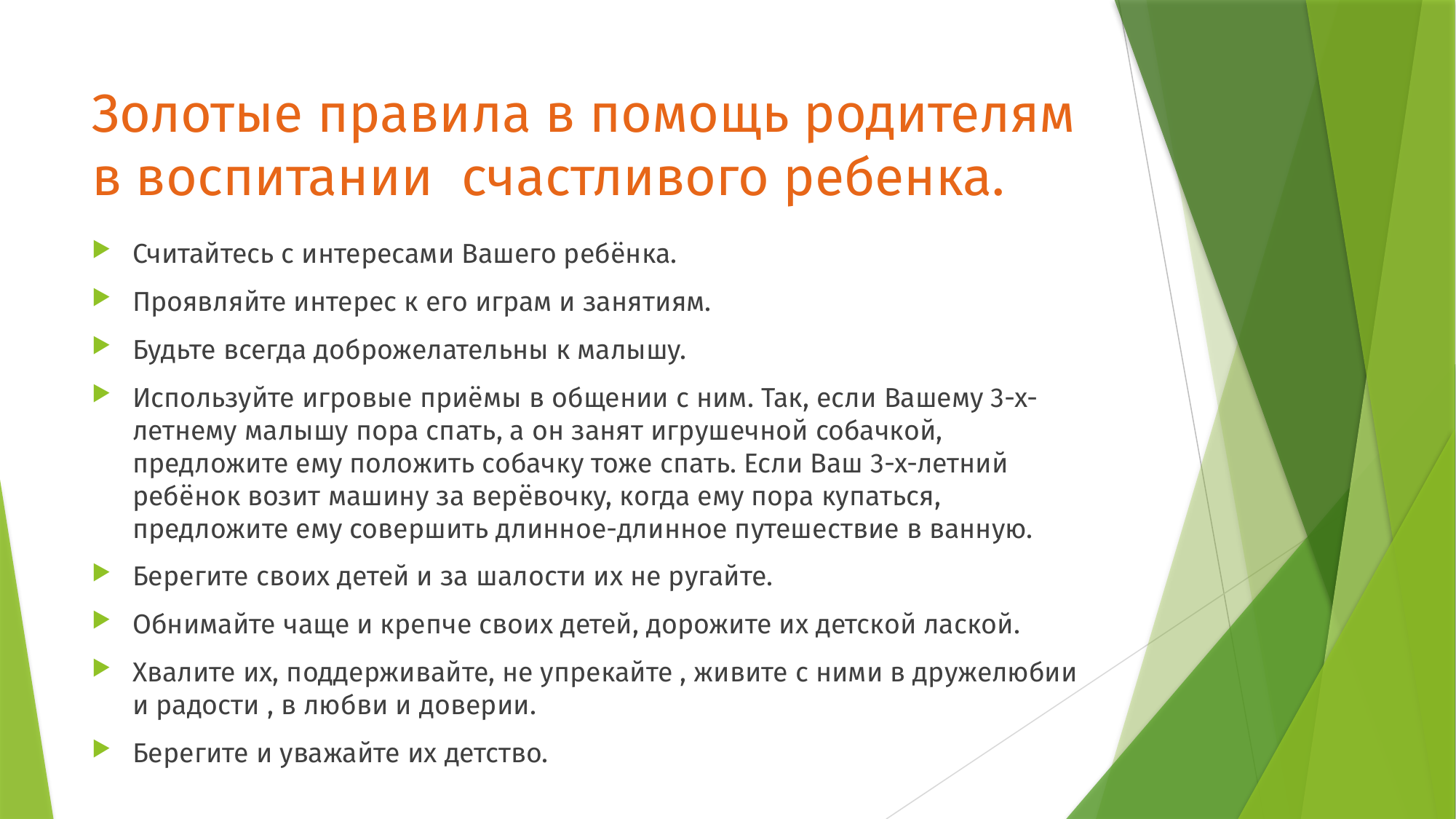

# Золотые правила в помощь родителям в воспитании  счастливого ребенка.
Считайтесь с интересами Вашего ребёнка.
Проявляйте интерес к его играм и занятиям.
Будьте всегда доброжелательны к малышу.
Используйте игровые приёмы в общении с ним. Так, если Вашему 3-х-летнему малышу пора спать, а он занят игрушечной собачкой, предложите ему положить собачку тоже спать. Если Ваш 3-х-летний ребёнок возит машину за верёвочку, когда ему пора купаться, предложите ему совершить длинное-длинное путешествие в ванную.
Берегите своих детей и за шалости их не ругайте.
Обнимайте чаще и крепче своих детей, дорожите их детской лаской.
Хвалите их, поддерживайте, не упрекайте , живите с ними в дружелюбии и радости , в любви и доверии.
Берегите и уважайте их детство.